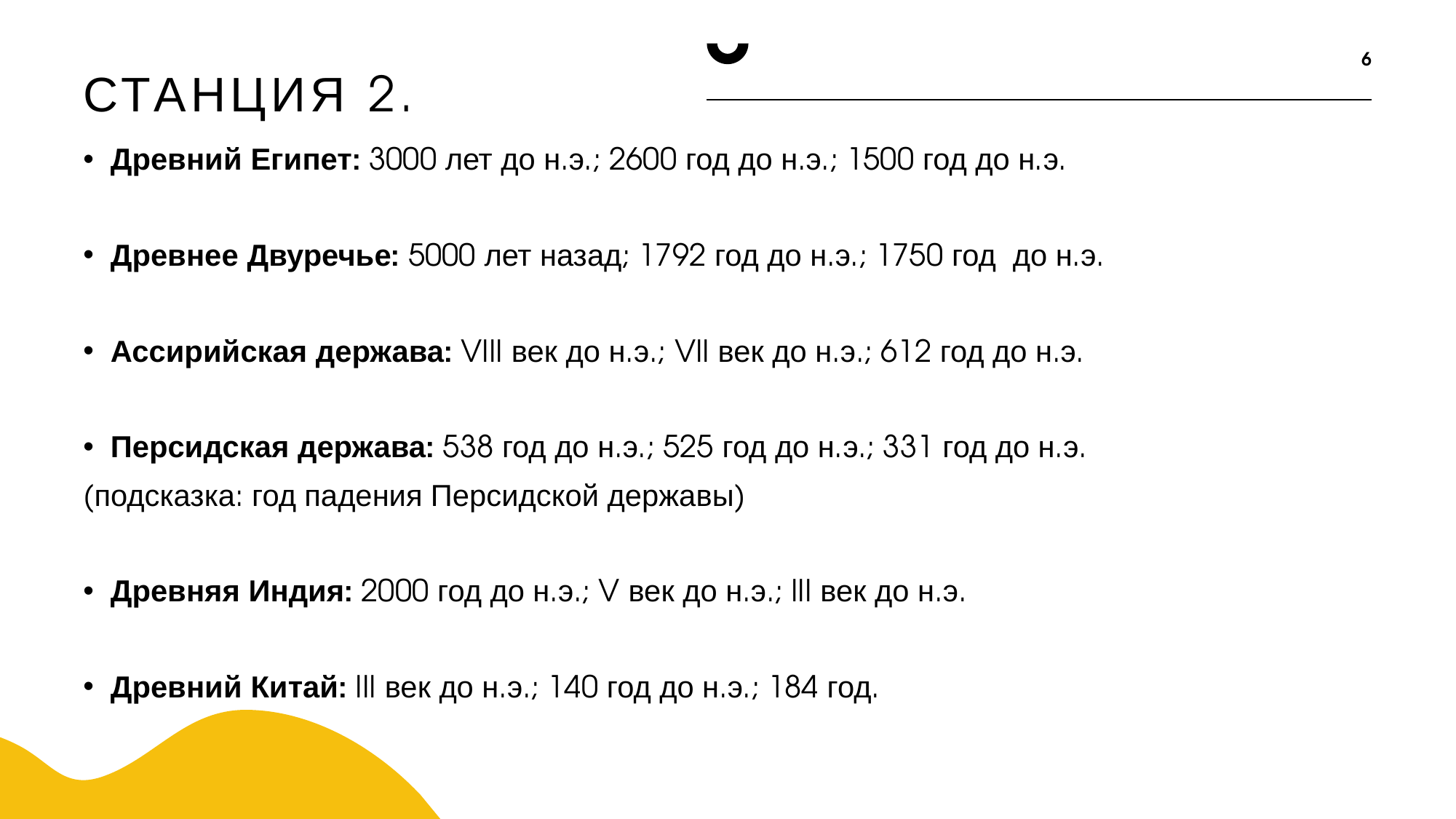

6
# Станция 2.
Древний Египет: 3000 лет до н.э.; 2600 год до н.э.; 1500 год до н.э.

Древнее Двуречье: 5000 лет назад; 1792 год до н.э.; 1750 год  до н.э.

Ассирийская держава: VIII век до н.э.; VII век до н.э.; 612 год до н.э.

Персидская держава: 538 год до н.э.; 525 год до н.э.; 331 год до н.э.
(подсказка: год падения Персидской державы)

Древняя Индия: 2000 год до н.э.; V век до н.э.; III век до н.э.

Древний Китай: III век до н.э.; 140 год до н.э.; 184 год.